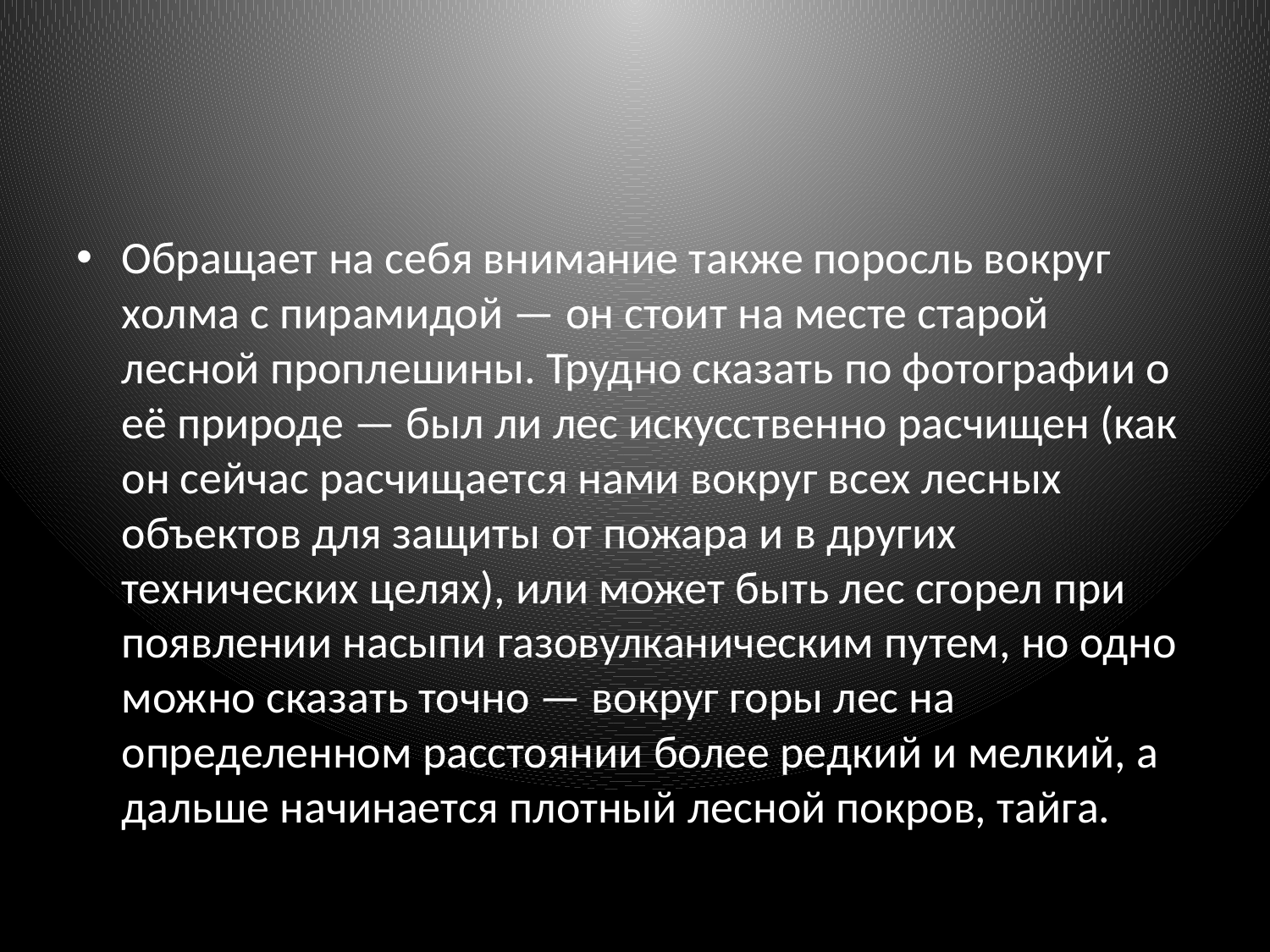

#
Обращает на себя внимание также поросль вокруг холма с пирамидой — он стоит на месте старой лесной проплешины. Трудно сказать по фотографии о её природе — был ли лес искусственно расчищен (как он сейчас расчищается нами вокруг всех лесных объектов для защиты от пожара и в других технических целях), или может быть лес сгорел при появлении насыпи газовулканическим путем, но одно можно сказать точно — вокруг горы лес на определенном расстоянии более редкий и мелкий, а дальше начинается плотный лесной покров, тайга.